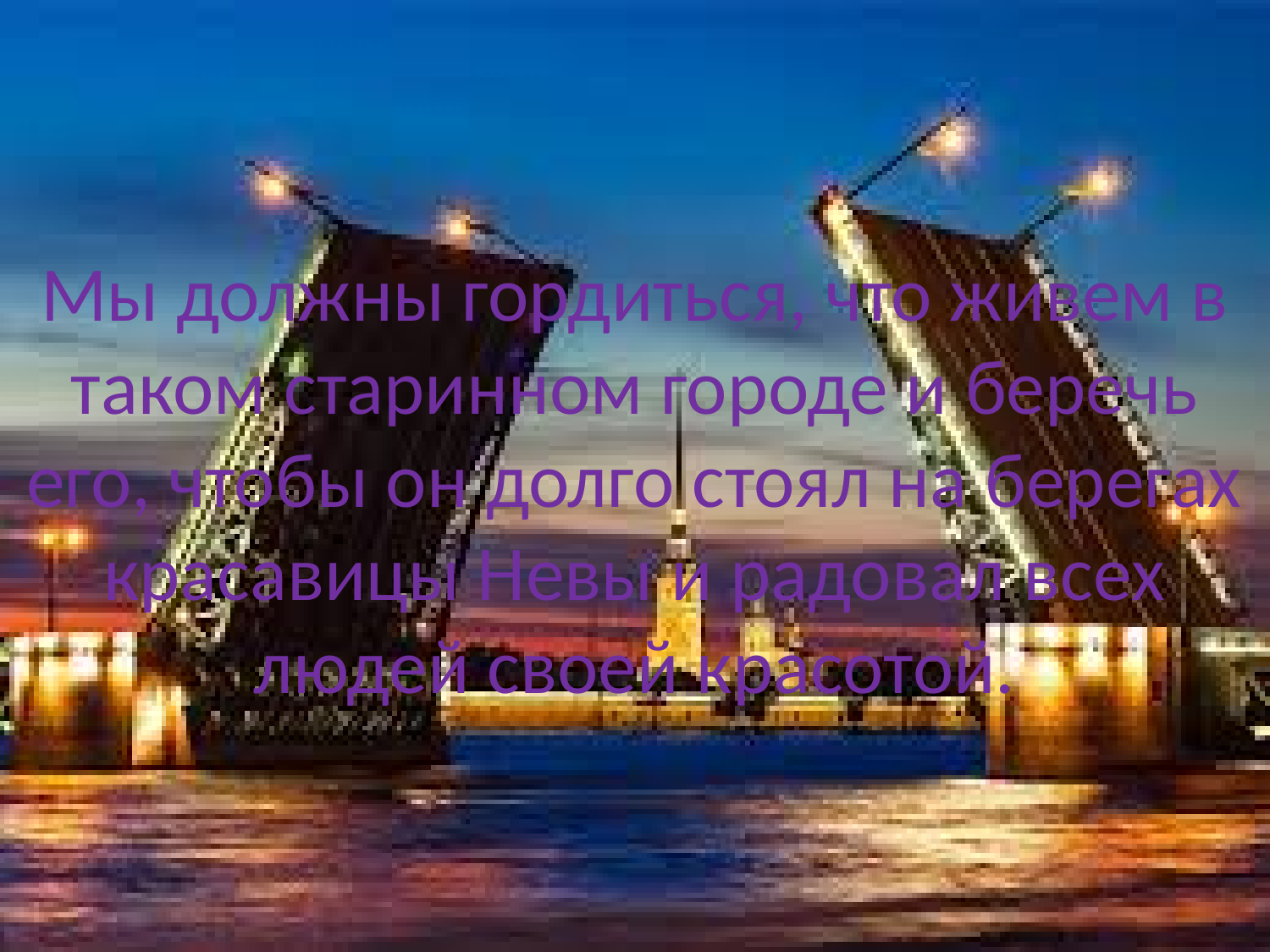

# Мы должны гордиться, что живем в таком старинном городе и беречь его, чтобы он долго стоял на берегах красавицы Невы и радовал всех людей своей красотой.